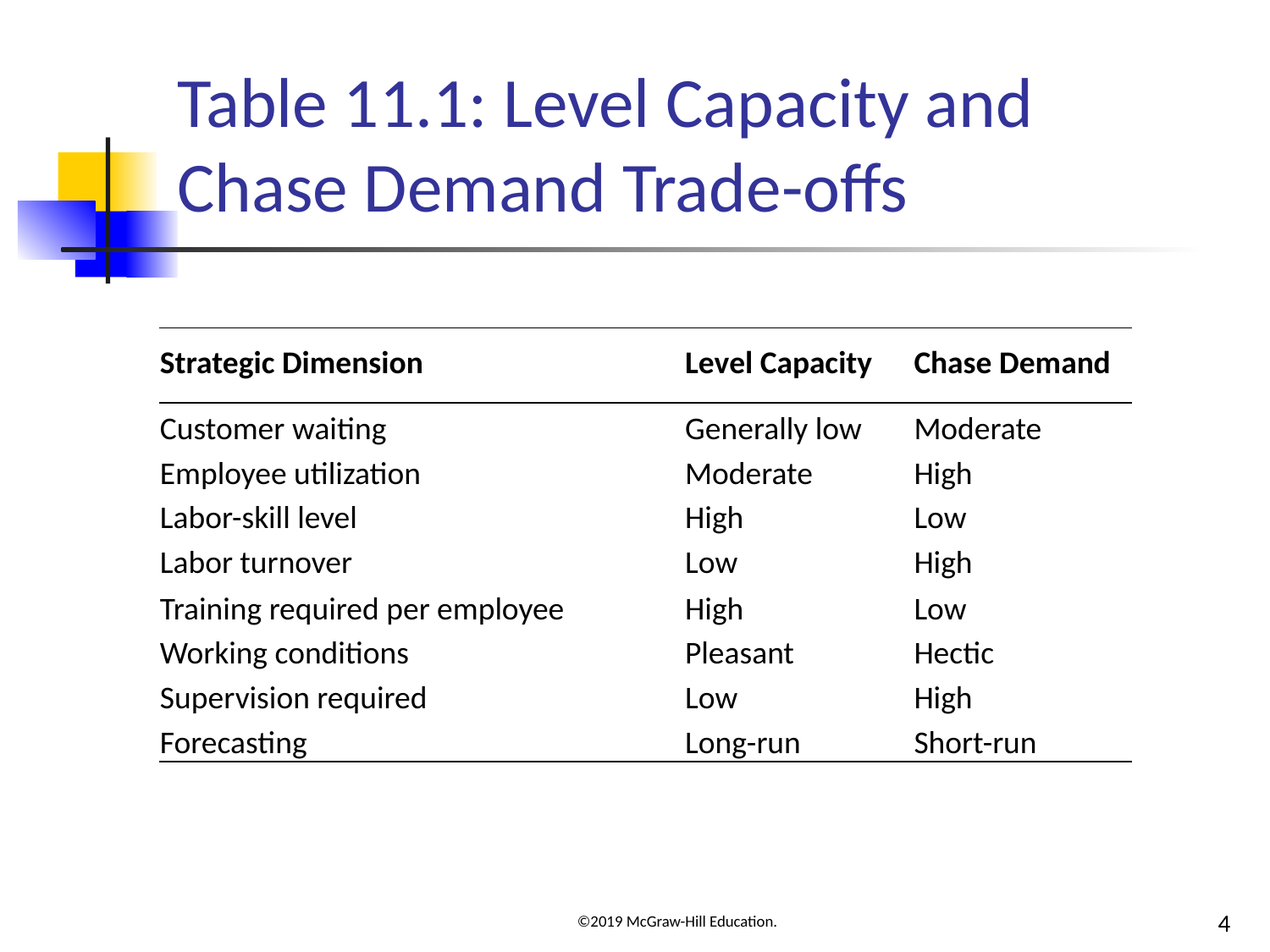

# Table 11.1: Level Capacity and Chase Demand Trade-offs
| Strategic Dimension | Level Capacity | Chase Demand |
| --- | --- | --- |
| Customer waiting | Generally low | Moderate |
| Employee utilization | Moderate | High |
| Labor-skill level | High | Low |
| Labor turnover | Low | High |
| Training required per employee | High | Low |
| Working conditions | Pleasant | Hectic |
| Supervision required | Low | High |
| Forecasting | Long-run | Short-run |